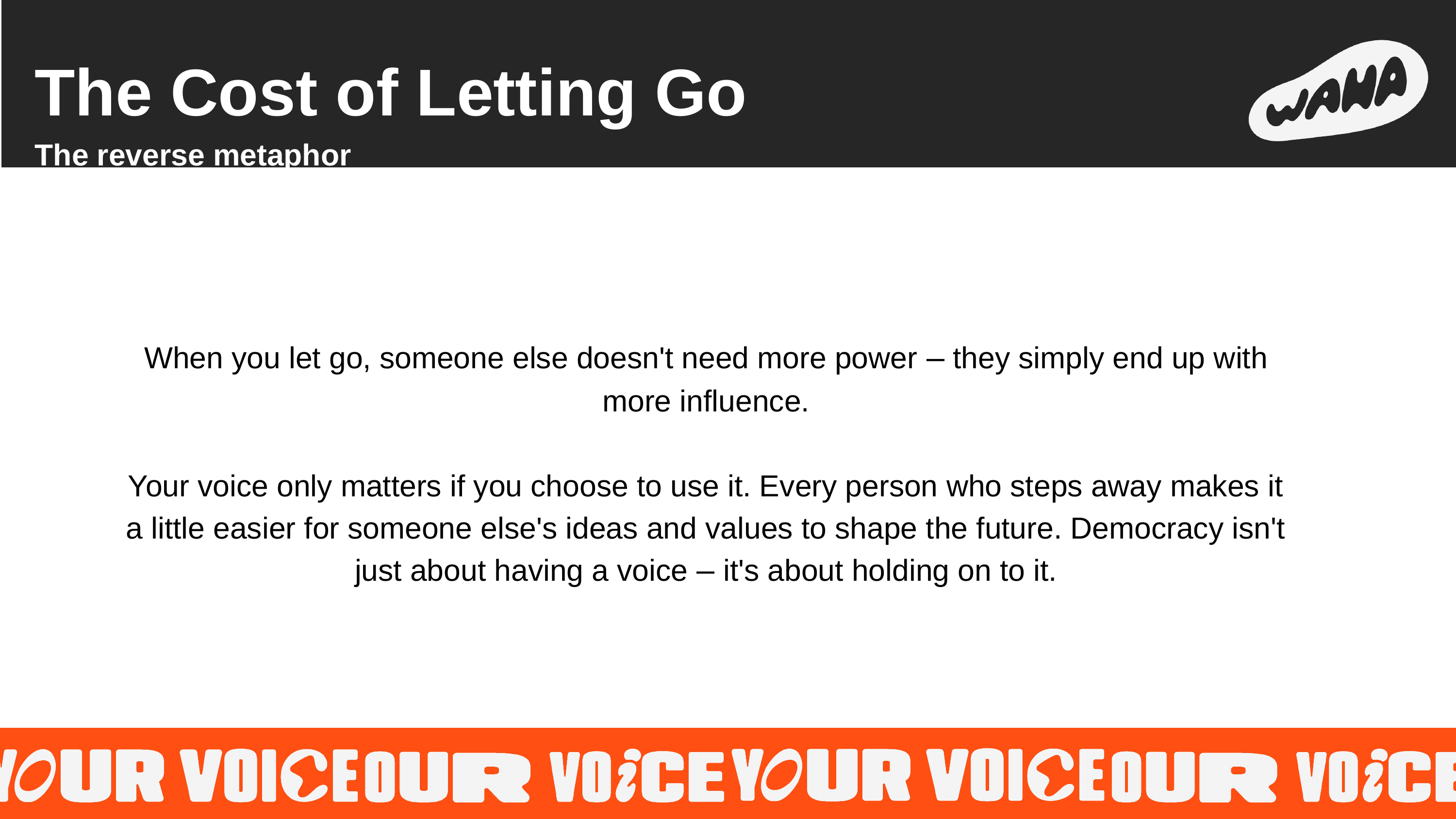

The Cost of Letting Go
The reverse metaphor
When you let go, someone else doesn't need more power – they simply end up with more influence.

Your voice only matters if you choose to use it. Every person who steps away makes it a little easier for someone else's ideas and values to shape the future. Democracy isn't just about having a voice – it's about holding on to it.